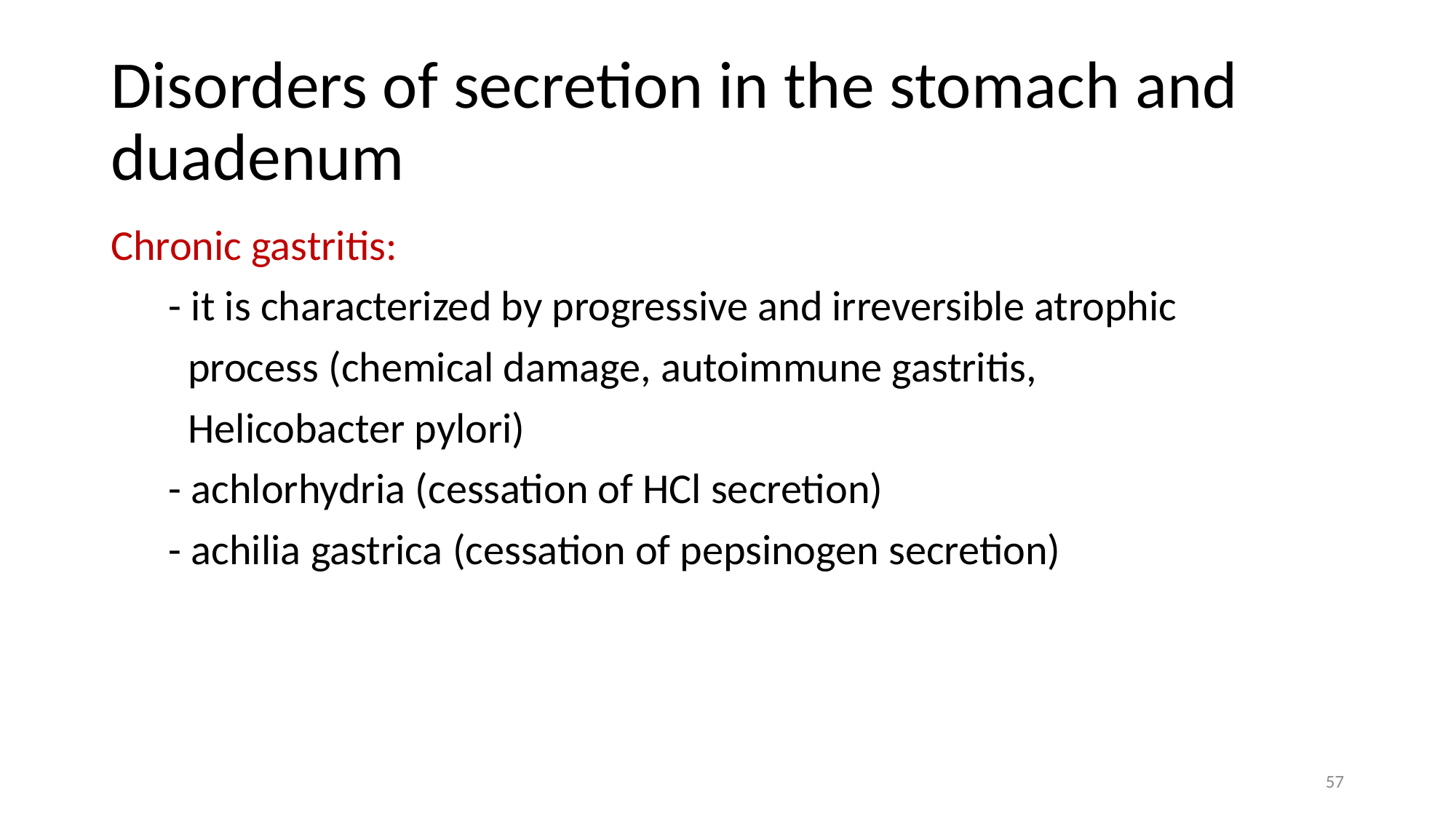

# Disorders of secretion in the stomach and duadenum
Chronic gastritis:
      - it is characterized by progressive and irreversible atrophic
        process (chemical damage, autoimmune gastritis,
        Helicobacter pylori)
      - achlorhydria (cessation of HCl secretion)
      - achilia gastrica (cessation of pepsinogen secretion)

57